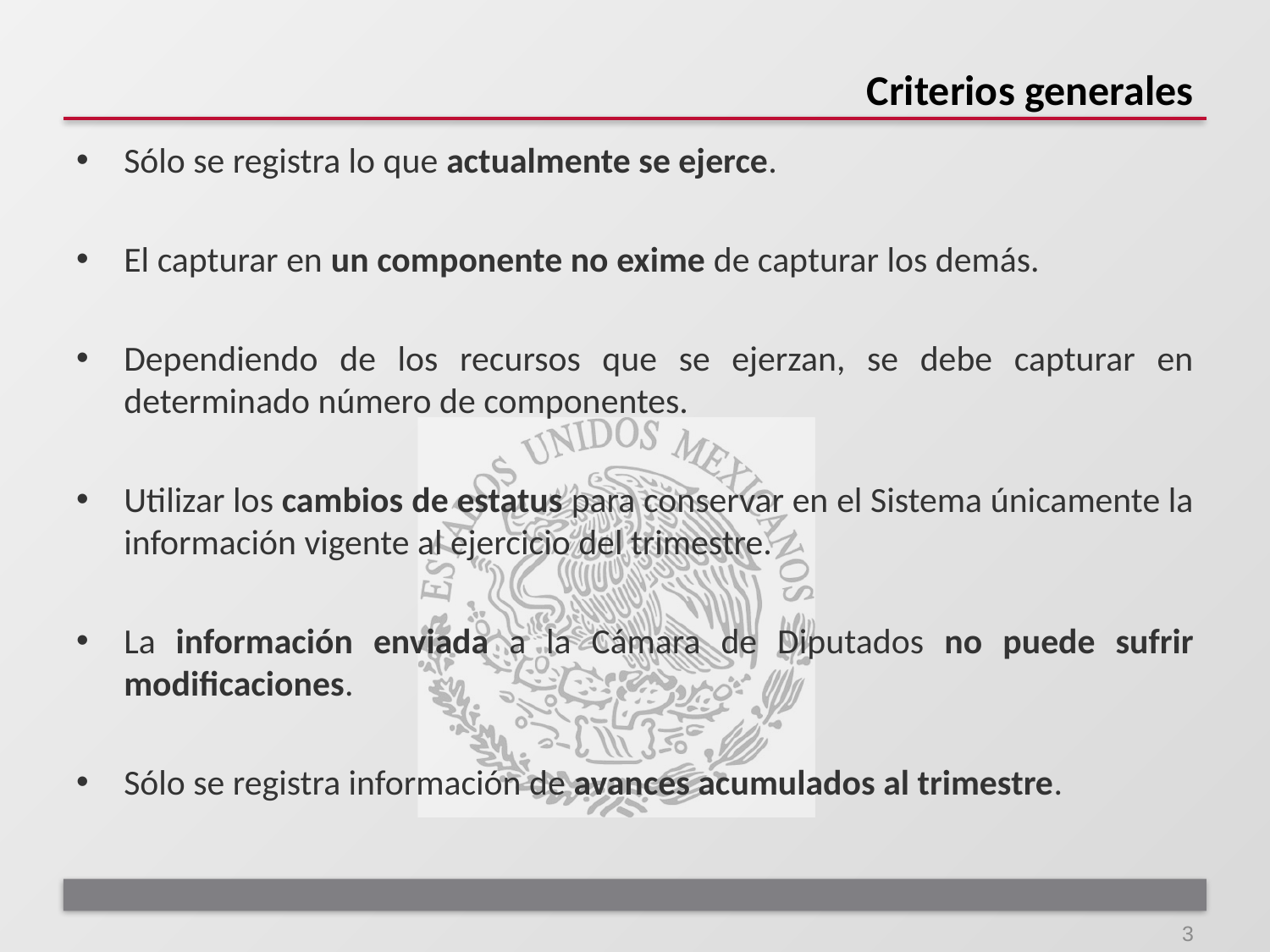

# Criterios generales
Sólo se registra lo que actualmente se ejerce.

El capturar en un componente no exime de capturar los demás.

Dependiendo de los recursos que se ejerzan, se debe capturar en determinado número de componentes.

Utilizar los cambios de estatus para conservar en el Sistema únicamente la información vigente al ejercicio del trimestre.

La información enviada a la Cámara de Diputados no puede sufrir modificaciones.

Sólo se registra información de avances acumulados al trimestre.

3